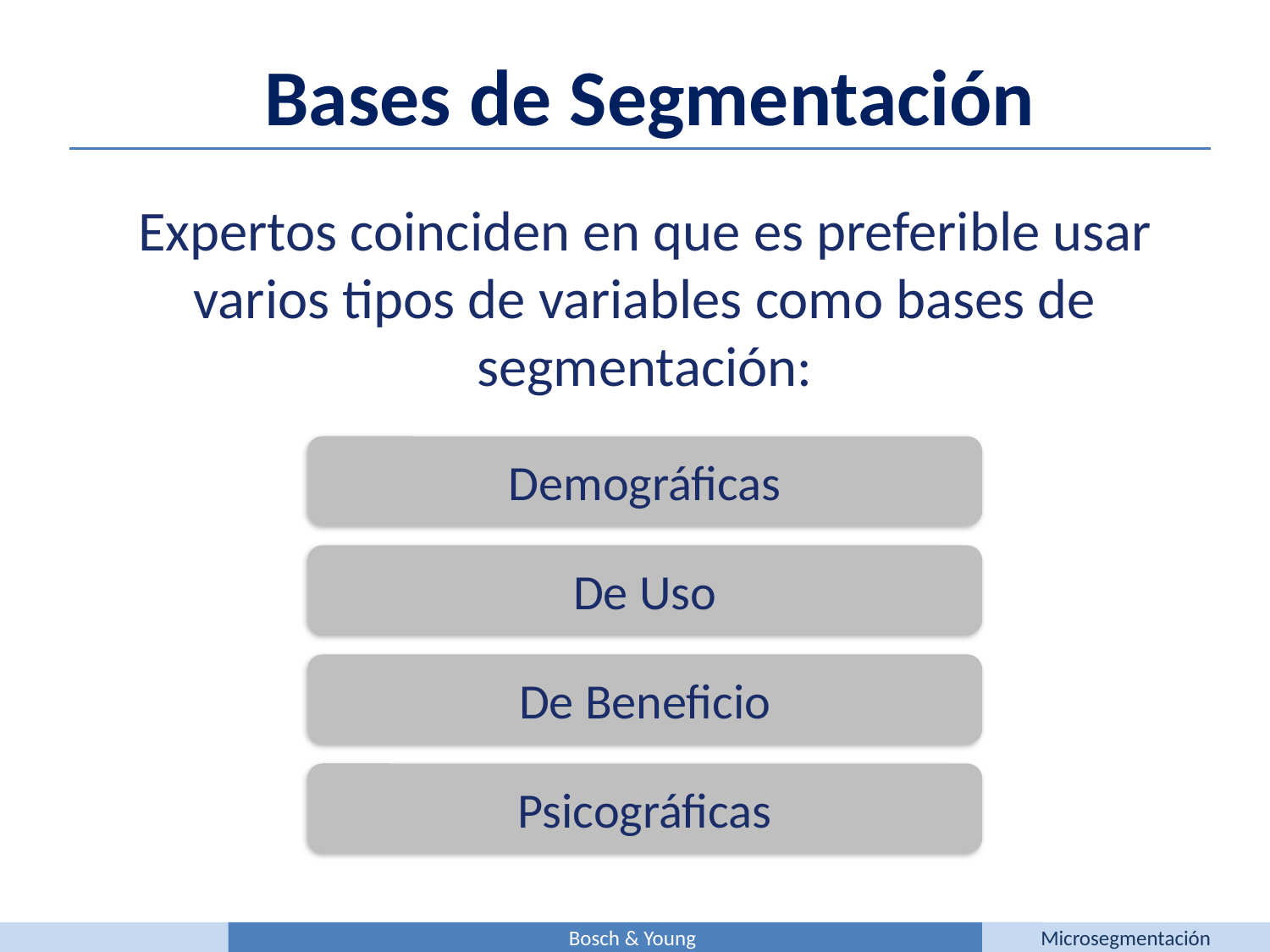

Bases de Segmentación
Expertos coinciden en que es preferible usar varios tipos de variables como bases de segmentación:
Demográficas
De Uso
De Beneficio
Psicográficas

Bosch & Young
Microsegmentación